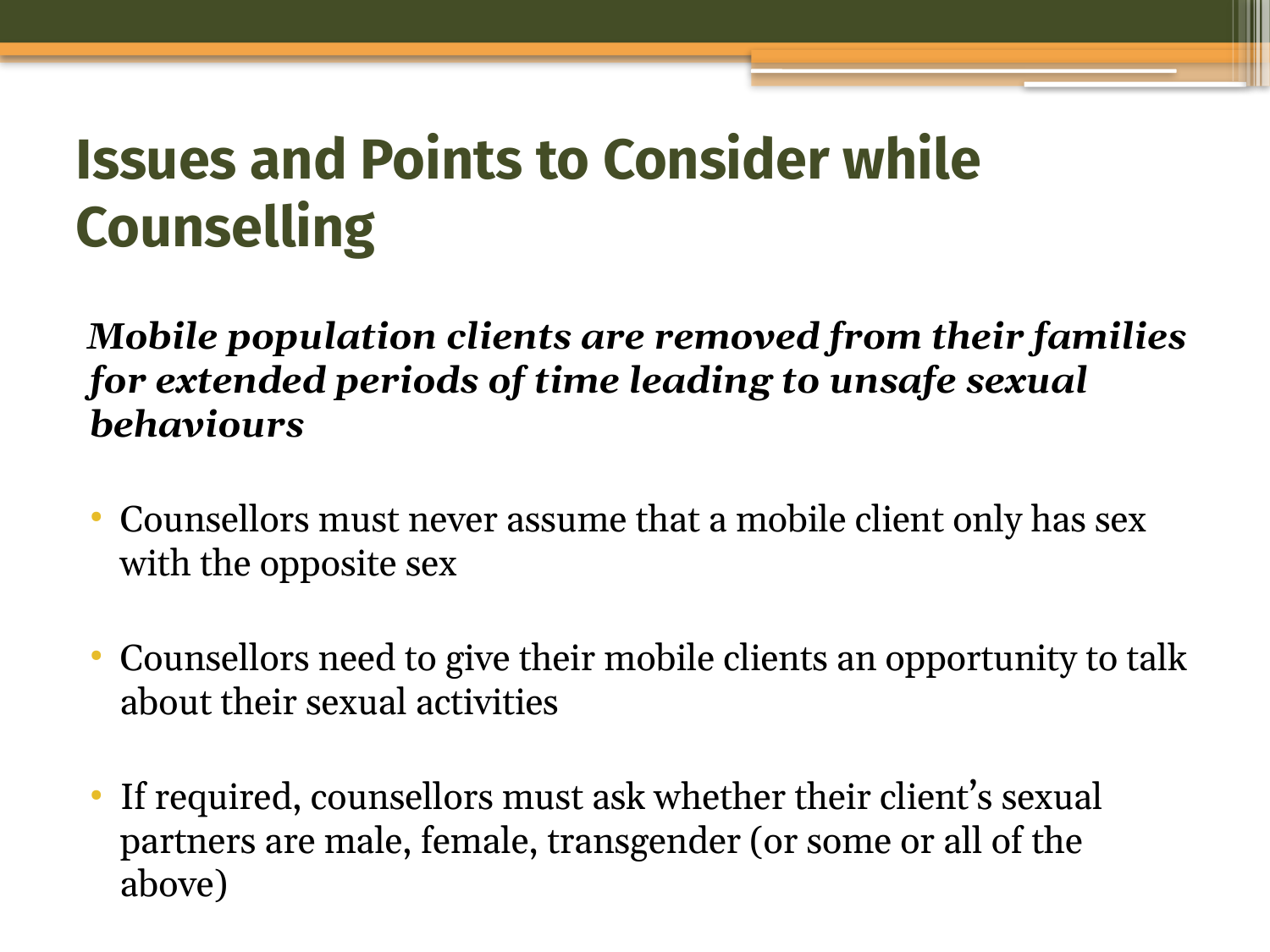

# Issues and Points to Consider while Counselling
Mobile population clients are removed from their families for extended periods of time leading to unsafe sexual behaviours

Counsellors must never assume that a mobile client only has sex with the opposite sex

Counsellors need to give their mobile clients an opportunity to talk about their sexual activities

If required, counsellors must ask whether their client’s sexual partners are male, female, transgender (or some or all of the above)